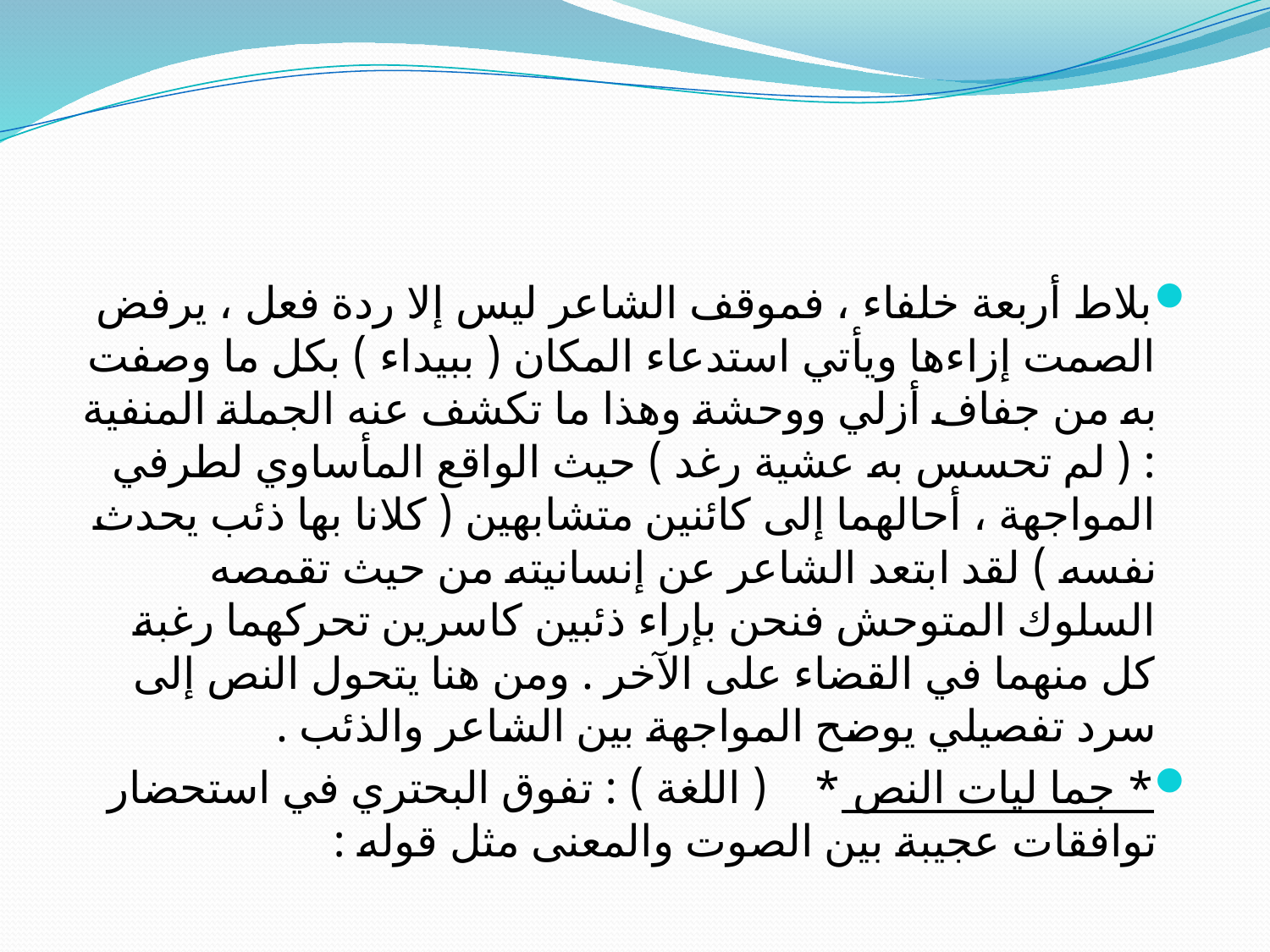

#
بلاط أربعة خلفاء ، فموقف الشاعر ليس إلا ردة فعل ، يرفض الصمت إزاءها ويأتي استدعاء المكان ( ببيداء ) بكل ما وصفت به من جفاف أزلي ووحشة وهذا ما تكشف عنه الجملة المنفية : ( لم تحسس به عشية رغد ) حيث الواقع المأساوي لطرفي المواجهة ، أحالهما إلى كائنين متشابهين ( كلانا بها ذئب يحدث نفسه ) لقد ابتعد الشاعر عن إنسانيته من حيث تقمصه السلوك المتوحش فنحن بإراء ذئبين كاسرين تحركهما رغبة كل منهما في القضاء على الآخر . ومن هنا يتحول النص إلى سرد تفصيلي يوضح المواجهة بين الشاعر والذئب .
* جما ليات النص *    ( اللغة ) : تفوق البحتري في استحضار توافقات عجيبة بين الصوت والمعنى مثل قوله :